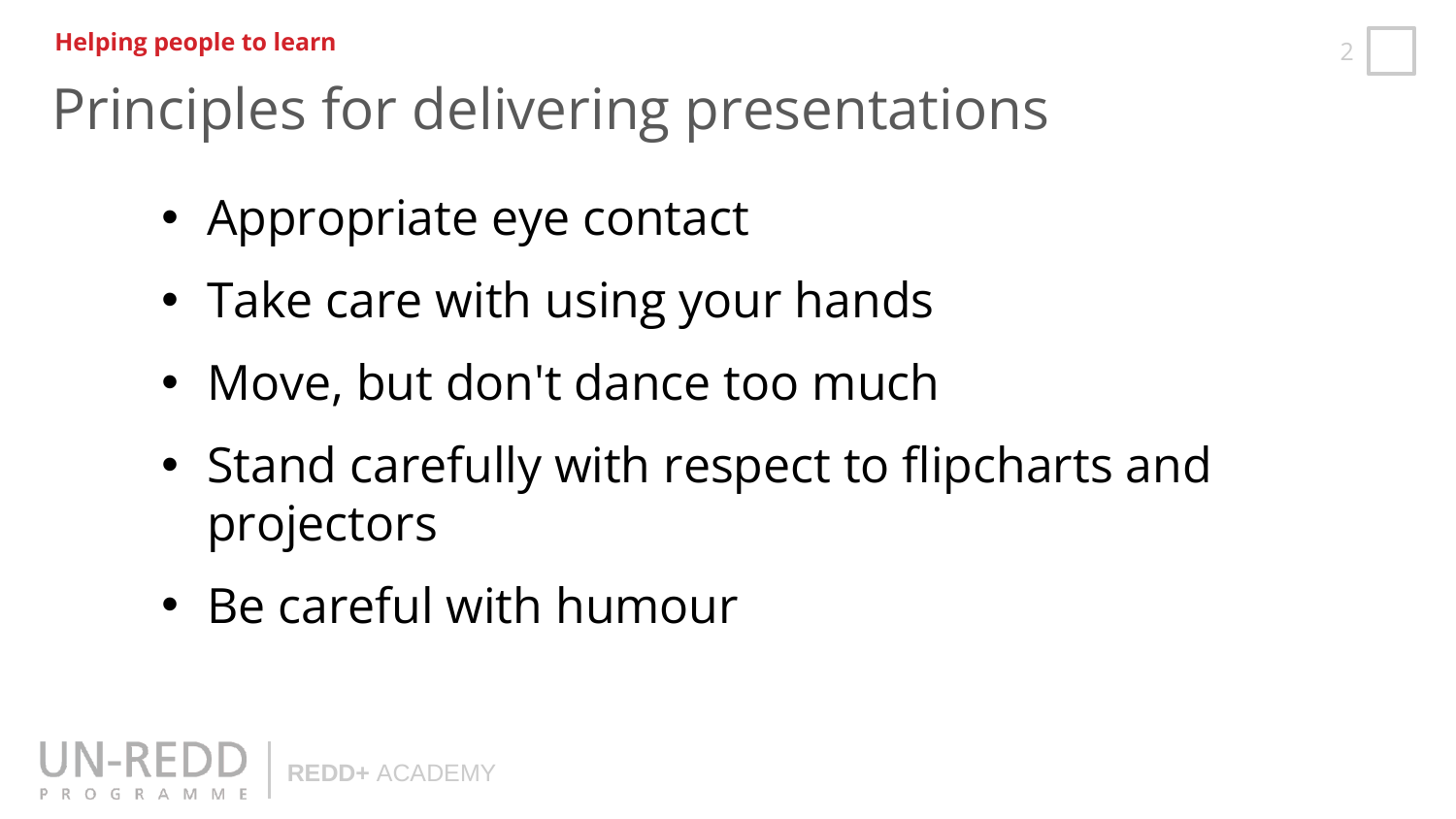

Helping people to learn
Principles for delivering presentations
Appropriate eye contact
Take care with using your hands
Move, but don't dance too much
Stand carefully with respect to flipcharts and projectors
Be careful with humour